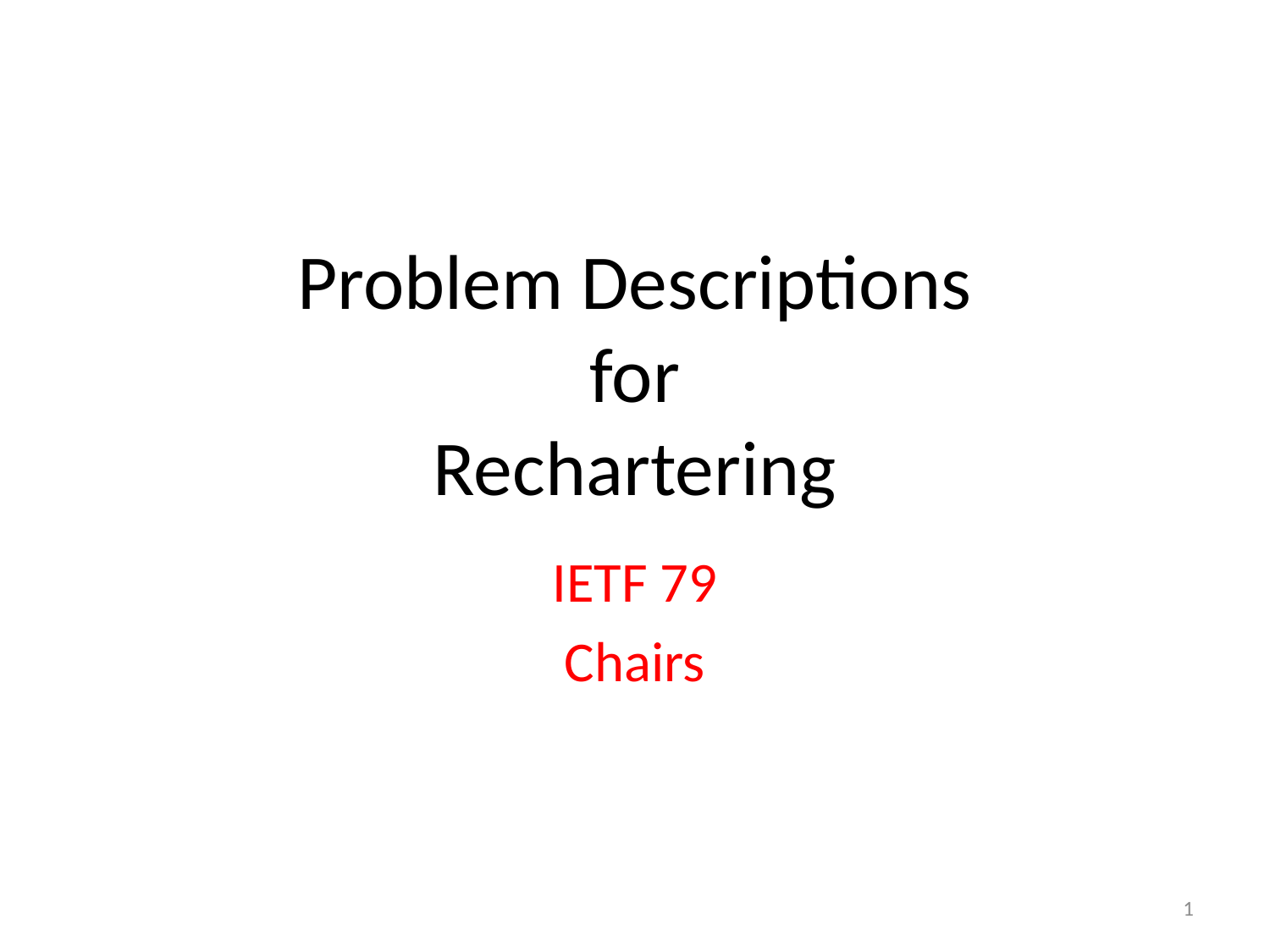

# Problem Descriptions for Rechartering
IETF 79
Chairs
1